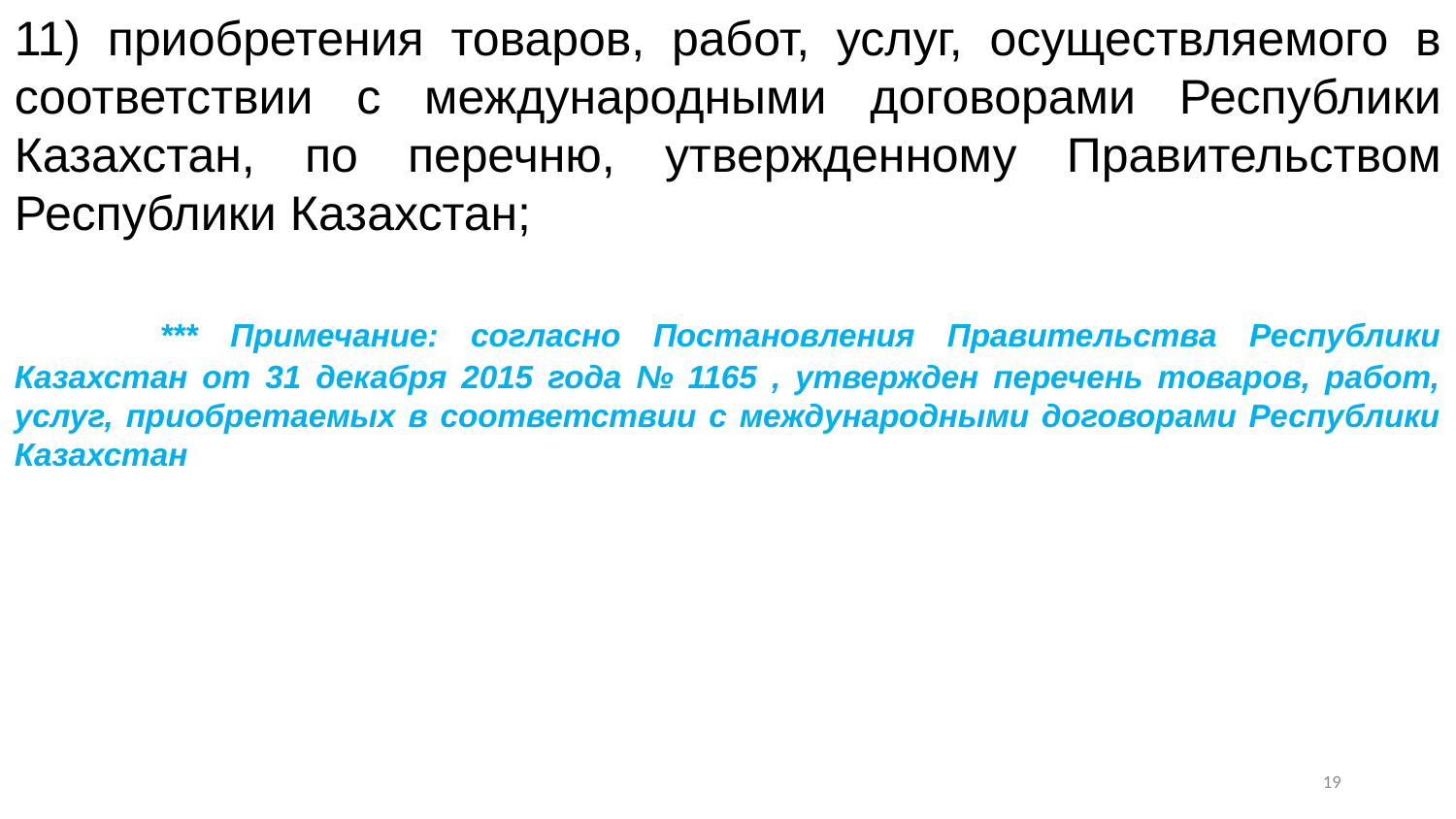

11) приобретения товаров, работ, услуг, осуществляемого в соответствии с международными договорами Республики Казахстан, по перечню, утвержденному Правительством Республики Казахстан;

	*** Примечание: согласно Постановления Правительства Республики Казахстан от 31 декабря 2015 года № 1165 , утвержден перечень товаров, работ, услуг, приобретаемых в соответствии с международными договорами Республики Казахстан

19